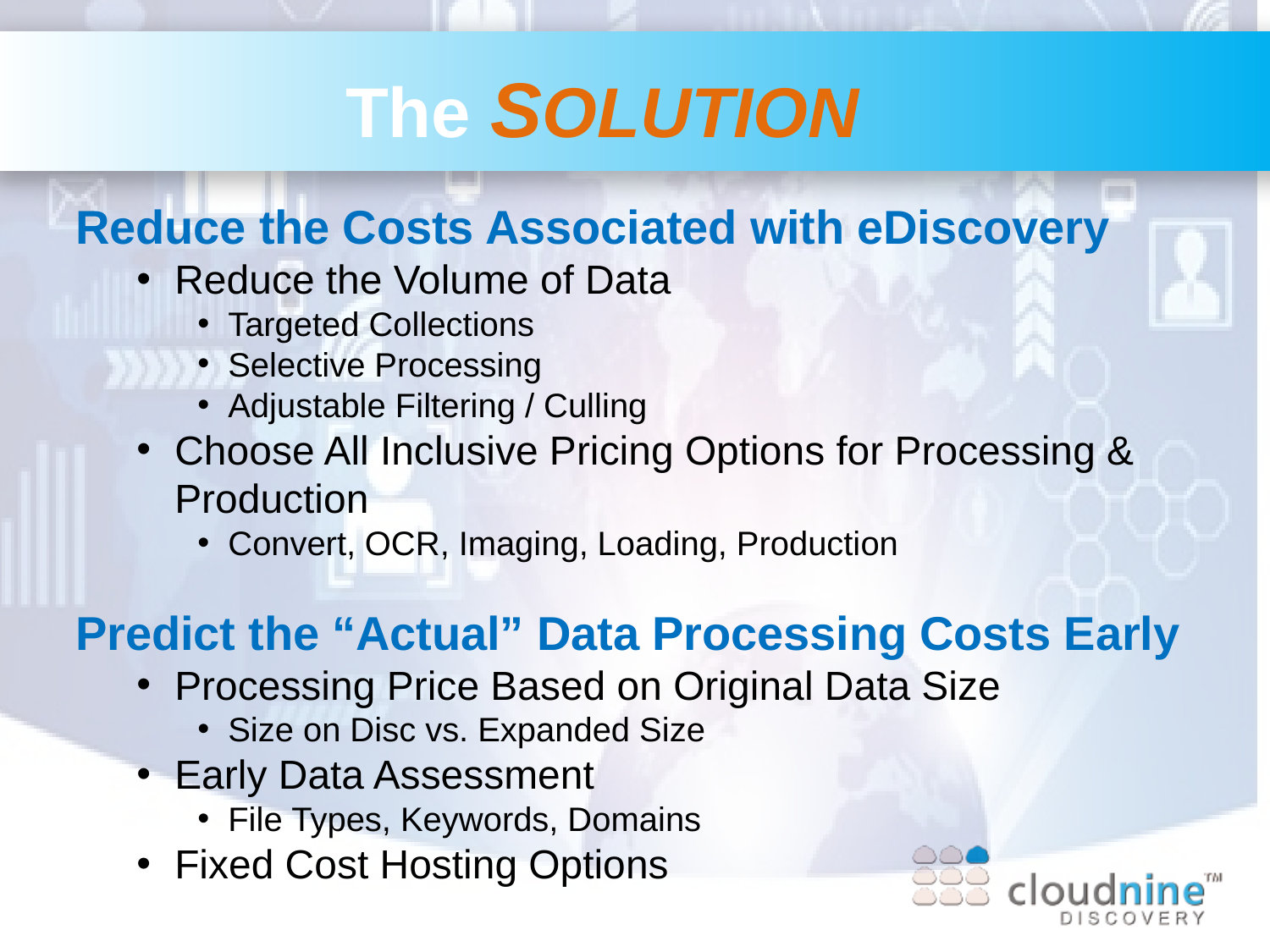

The SOLUTION
Reduce the Costs Associated with eDiscovery
Reduce the Volume of Data
Targeted Collections
Selective Processing
Adjustable Filtering / Culling
Choose All Inclusive Pricing Options for Processing & Production
Convert, OCR, Imaging, Loading, Production

Predict the “Actual” Data Processing Costs Early
Processing Price Based on Original Data Size
Size on Disc vs. Expanded Size
Early Data Assessment
File Types, Keywords, Domains
Fixed Cost Hosting Options